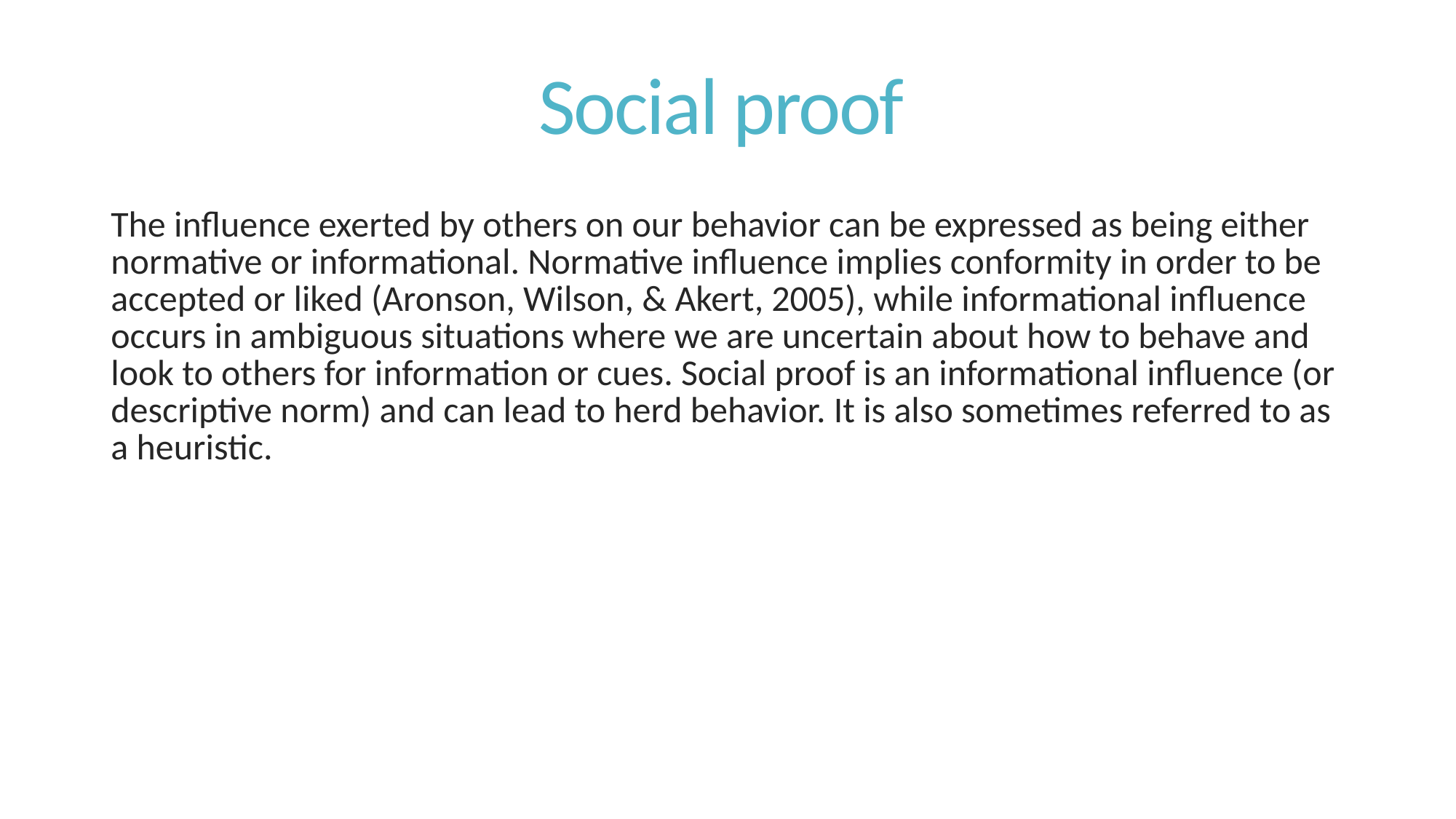

# Social proof
The influence exerted by others on our behavior can be expressed as being either normative or informational. Normative influence implies conformity in order to be accepted or liked (Aronson, Wilson, & Akert, 2005), while informational influence occurs in ambiguous situations where we are uncertain about how to behave and look to others for information or cues. Social proof is an informational influence (or descriptive norm) and can lead to herd behavior. It is also sometimes referred to as a heuristic.